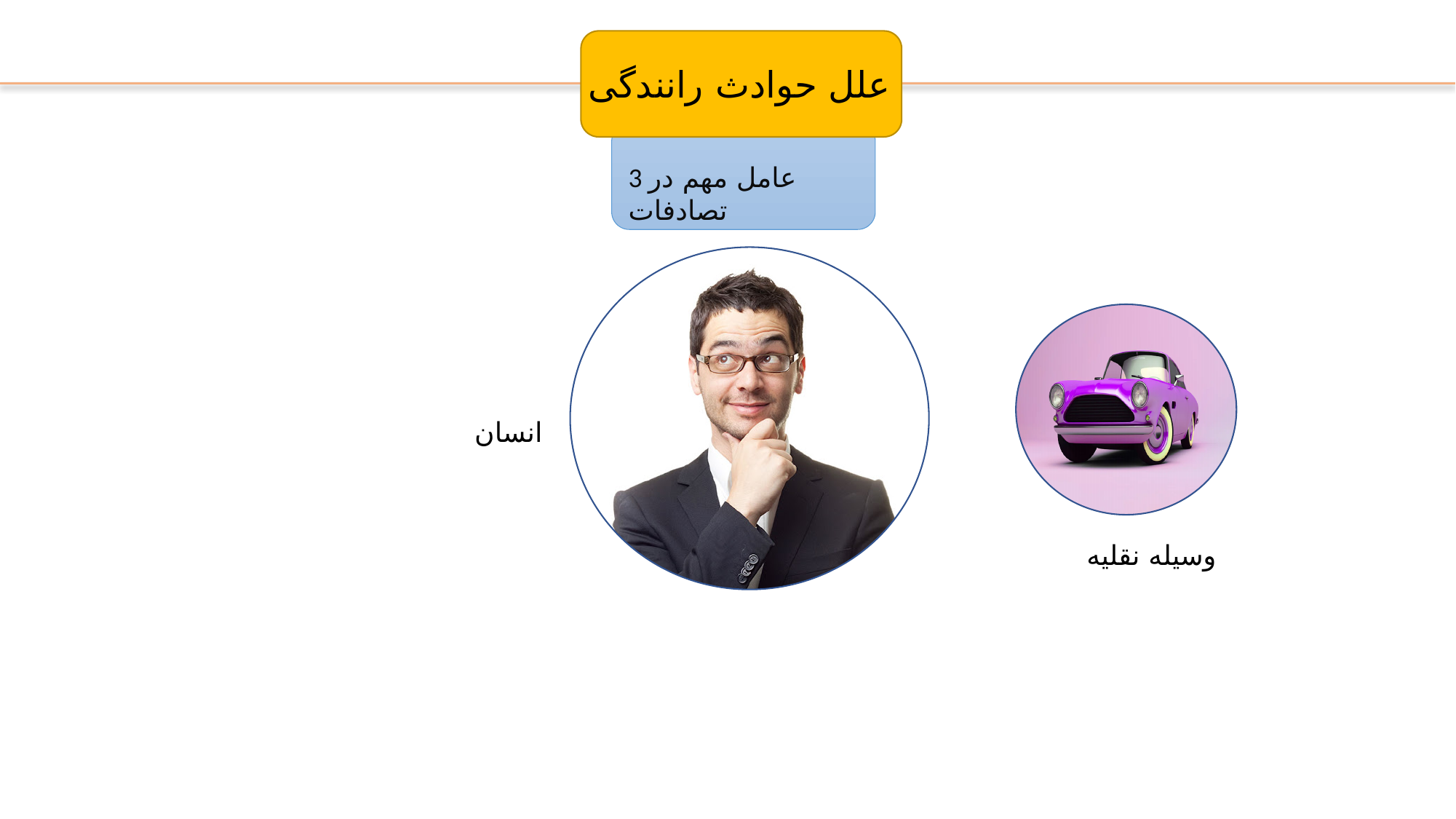

علل حوادث رانندگی

3 عامل مهم در تصادفات

انسان
وسیله نقلیه